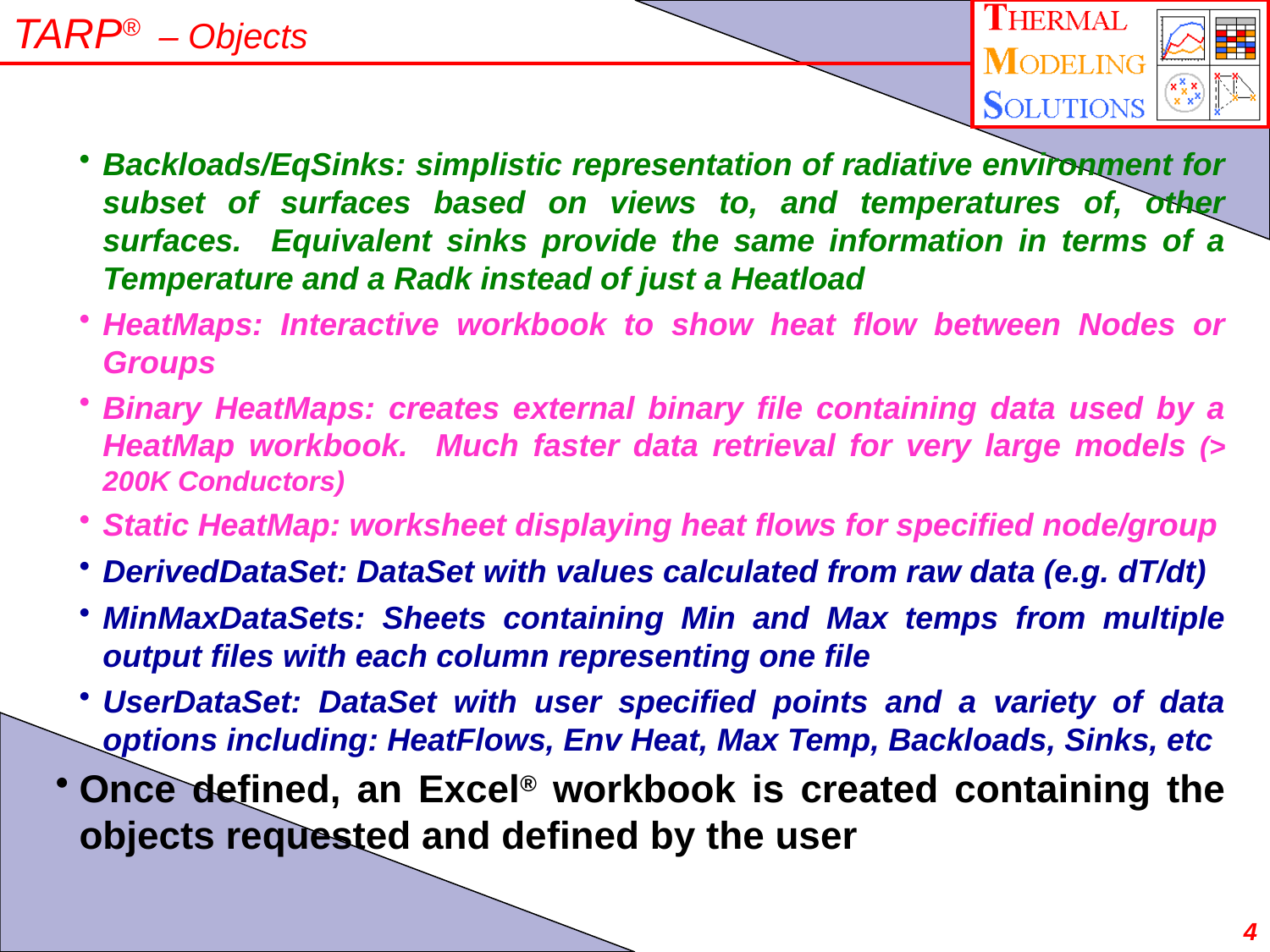

# TARP®  – Objects

Backloads/EqSinks: simplistic representation of radiative environment for subset of surfaces based on views to, and temperatures of, other surfaces.  Equivalent sinks provide the same information in terms of a Temperature and a Radk instead of just a Heatload
HeatMaps: Interactive workbook to show heat flow between Nodes or Groups
Binary HeatMaps: creates external binary file containing data used by a HeatMap workbook.  Much faster data retrieval for very large models (> 200K Conductors)
Static HeatMap: worksheet displaying heat flows for specified node/group
DerivedDataSet: DataSet with values calculated from raw data (e.g. dT/dt)
MinMaxDataSets: Sheets containing Min and Max temps from multiple output files with each column representing one file
UserDataSet: DataSet with user specified points and a variety of data options including: HeatFlows, Env Heat, Max Temp, Backloads, Sinks, etc
Once defined, an Excel® workbook is created containing the objects requested and defined by the user
4